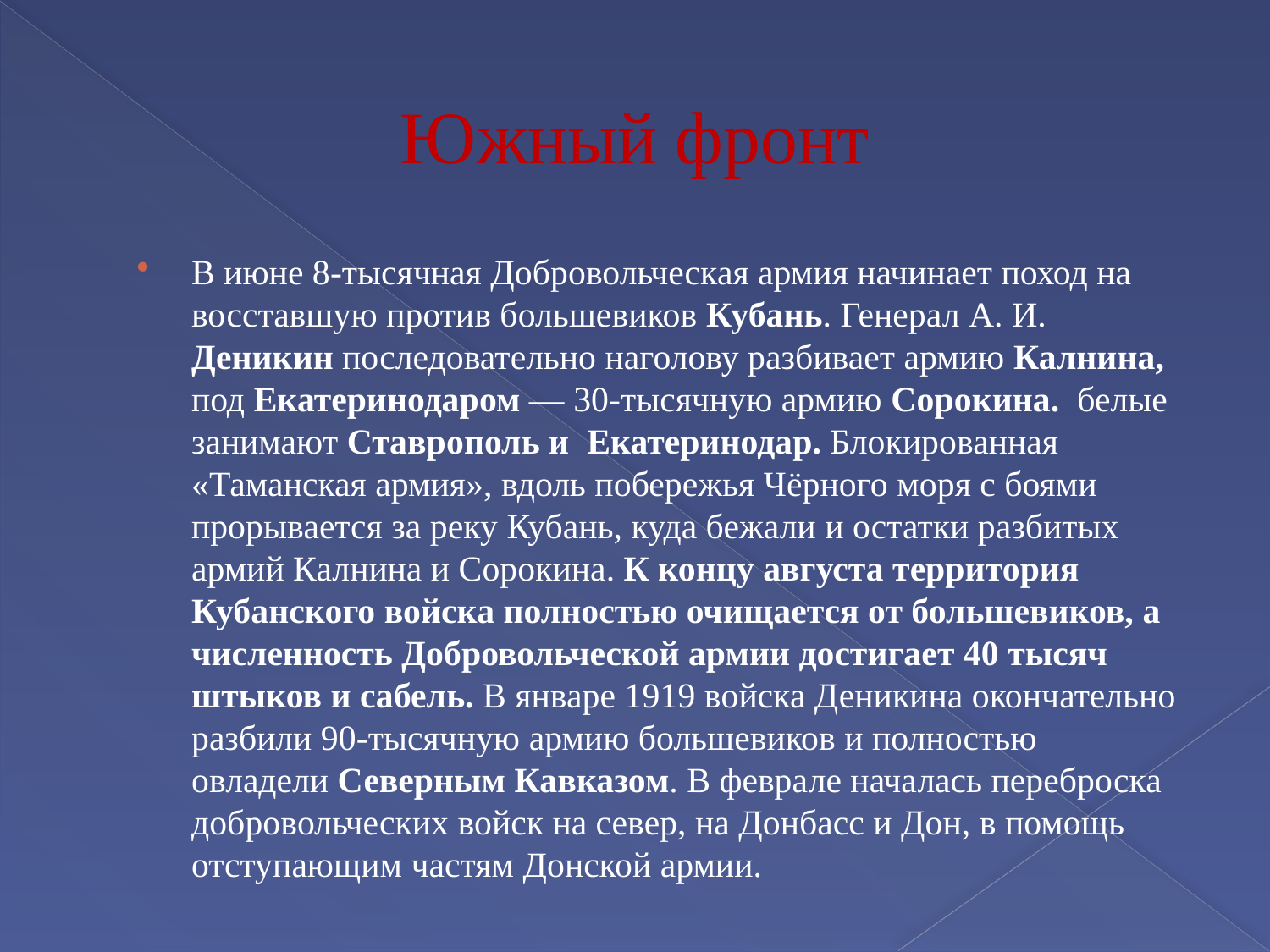

# Южный фронт
В июне 8-тысячная Добровольческая армия начинает поход на восставшую против большевиков Кубань. Генерал А. И. Деникин последовательно наголову разбивает армию Калнина,  под Екатеринодаром — 30-тысячную армию Сорокина.  белые занимают Ставрополь и  Екатеринодар. Блокированная  «Таманская армия», вдоль побережья Чёрного моря с боями прорывается за реку Кубань, куда бежали и остатки разбитых армий Калнина и Сорокина. К концу августа территория Кубанского войска полностью очищается от большевиков, а численность Добровольческой армии достигает 40 тысяч штыков и сабель. В январе 1919 войска Деникина окончательно разбили 90-тысячную армию большевиков и полностью овладели Северным Кавказом. В феврале началась переброска добровольческих войск на север, на Донбасс и Дон, в помощь отступающим частям Донской армии.